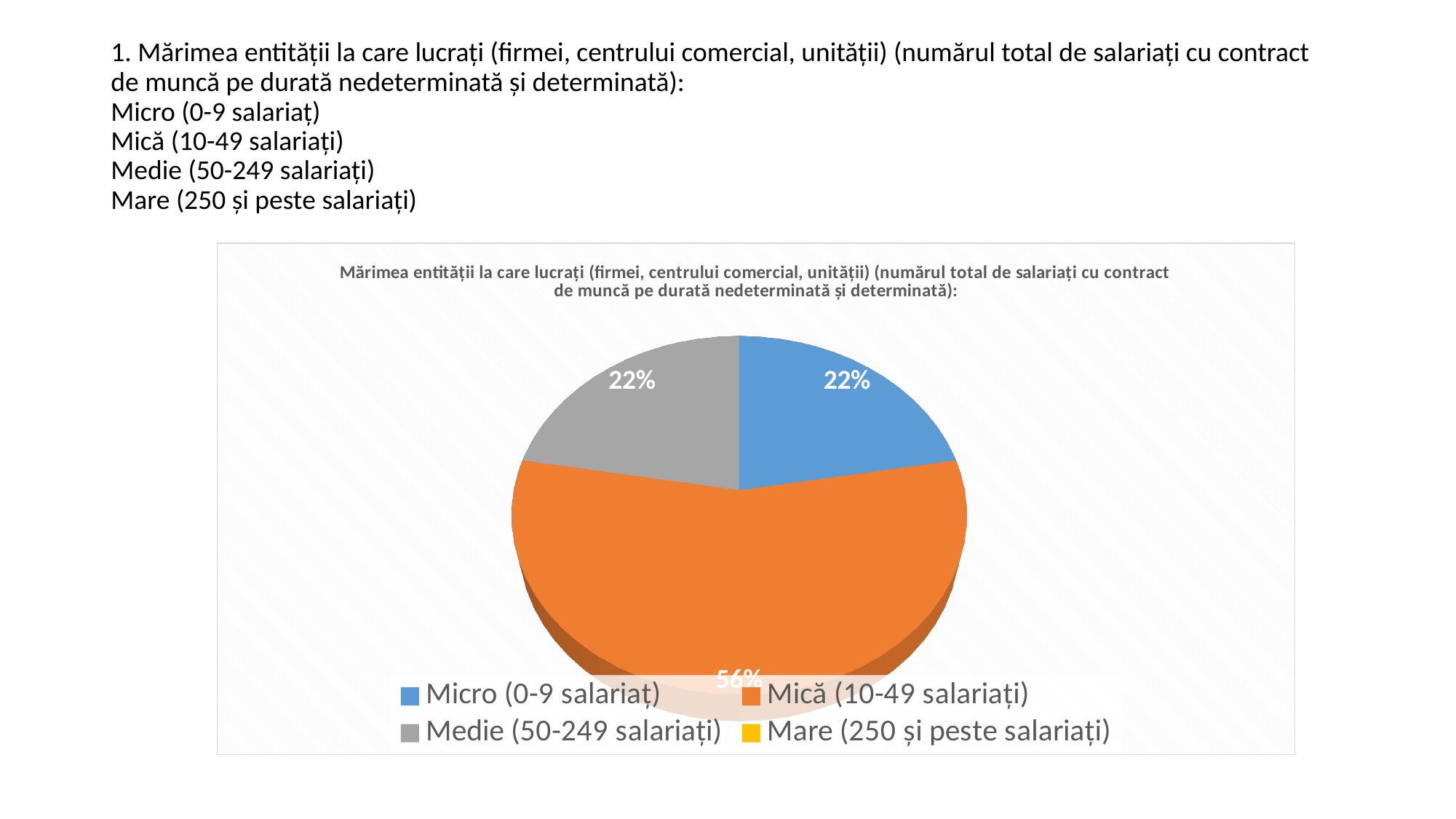

# 1. Mărimea entității la care lucrați (firmei, centrului comercial, unității) (numărul total de salariați cu contract de muncă pe durată nedeterminată și determinată): Micro (0-9 salariaț) Mică (10-49 salariați) Medie (50-249 salariați) Mare (250 și peste salariați)

[unsupported chart]